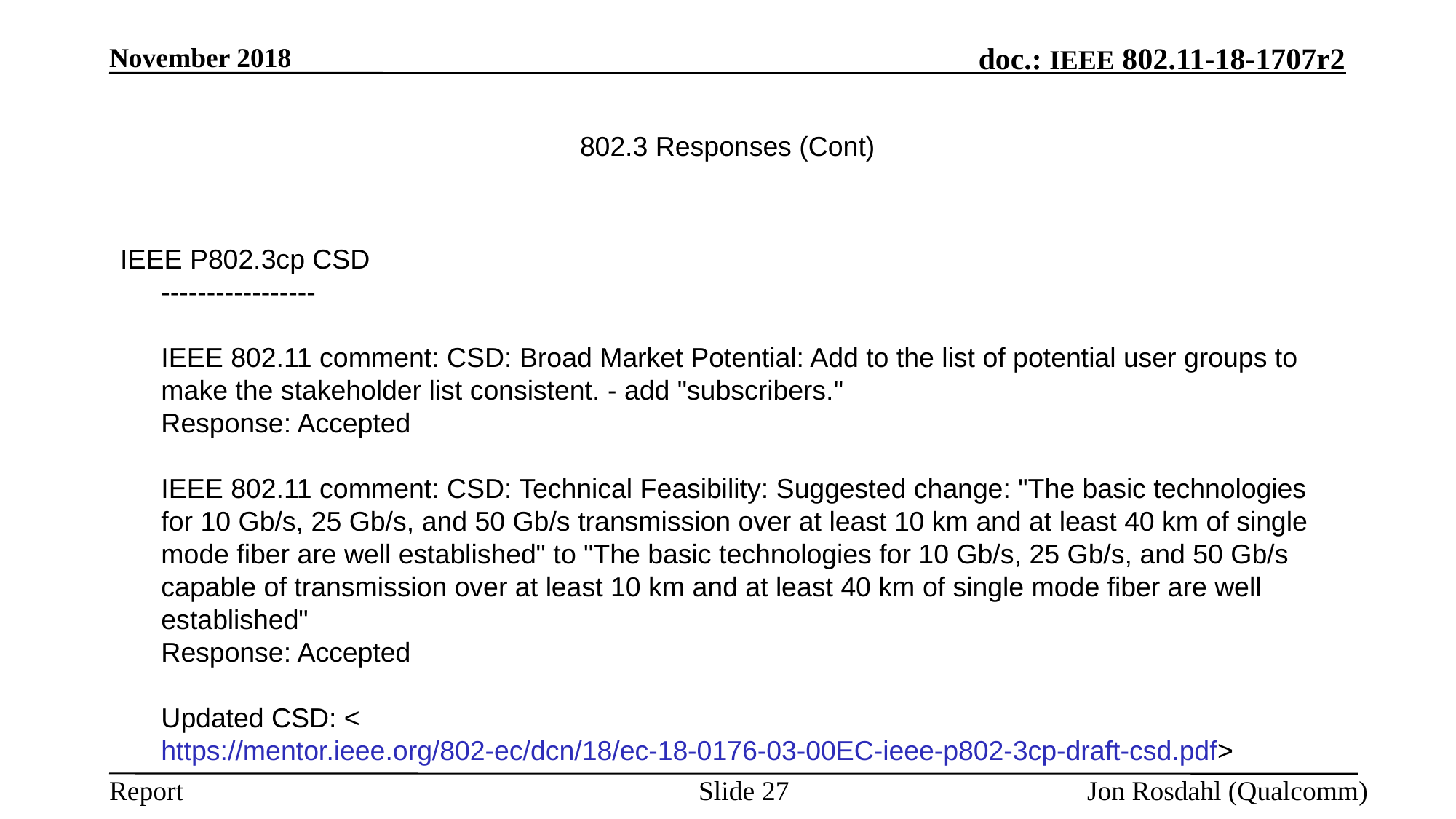

November 2018
# 802.3 Responses (Cont)
IEEE P802.3cp CSD
-----------------
IEEE 802.11 comment: CSD: Broad Market Potential: Add to the list of potential user groups to make the stakeholder list consistent. - add "subscribers."
Response: Accepted
IEEE 802.11 comment: CSD: Technical Feasibility: Suggested change: "The basic technologies for 10 Gb/s, 25 Gb/s, and 50 Gb/s transmission over at least 10 km and at least 40 km of single mode fiber are well established" to "The basic technologies for 10 Gb/s, 25 Gb/s, and 50 Gb/s capable of transmission over at least 10 km and at least 40 km of single mode fiber are well established"
Response: Accepted
Updated CSD: <https://mentor.ieee.org/802-ec/dcn/18/ec-18-0176-03-00EC-ieee-p802-3cp-draft-csd.pdf>
Slide 27
Jon Rosdahl (Qualcomm)